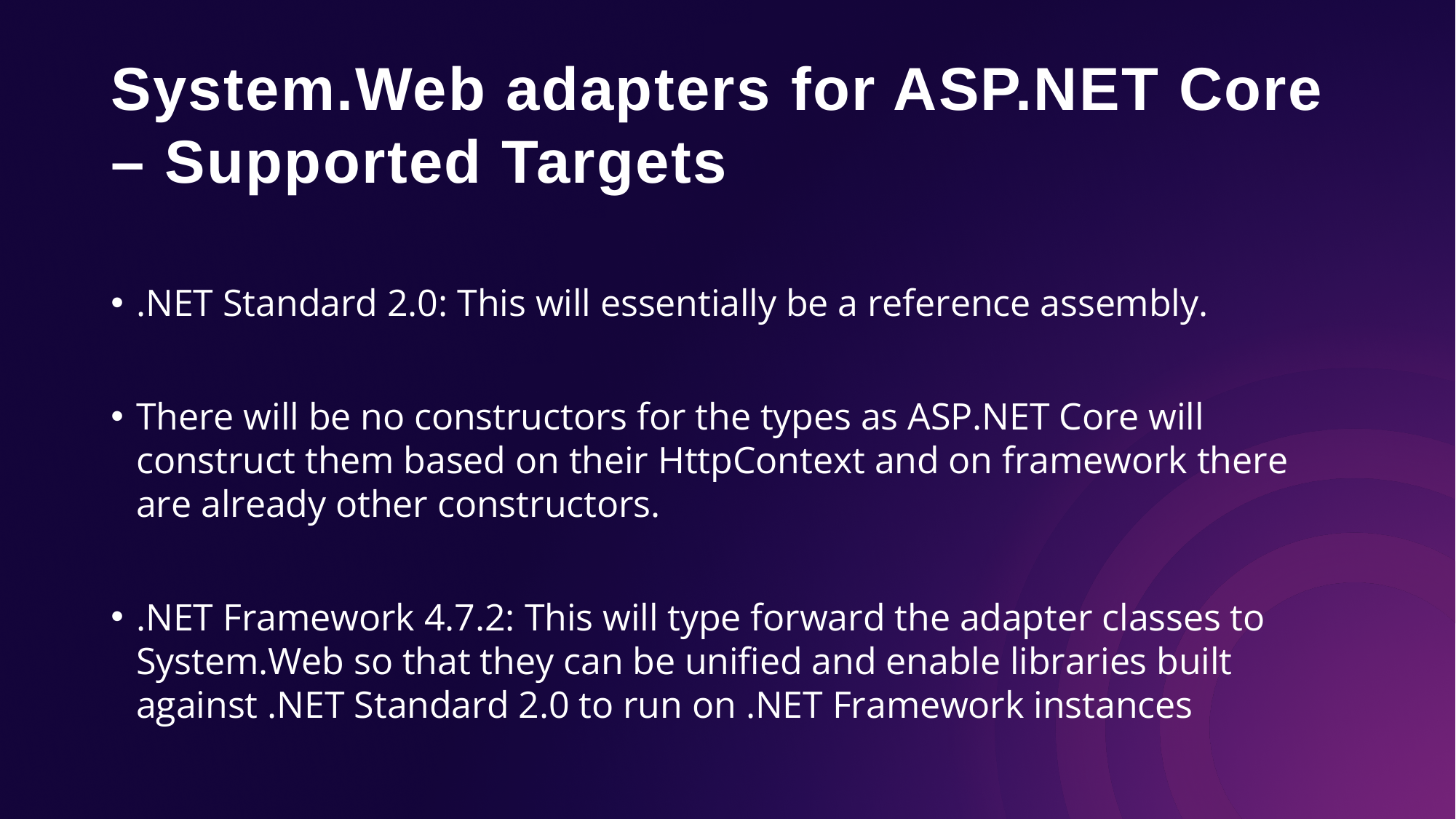

# System.Web adapters for ASP.NET Core – Supported Targets

.NET Standard 2.0: This will essentially be a reference assembly.

There will be no constructors for the types as ASP.NET Core will construct them based on their HttpContext and on framework there are already other constructors.

.NET Framework 4.7.2: This will type forward the adapter classes to System.Web so that they can be unified and enable libraries built against .NET Standard 2.0 to run on .NET Framework instances